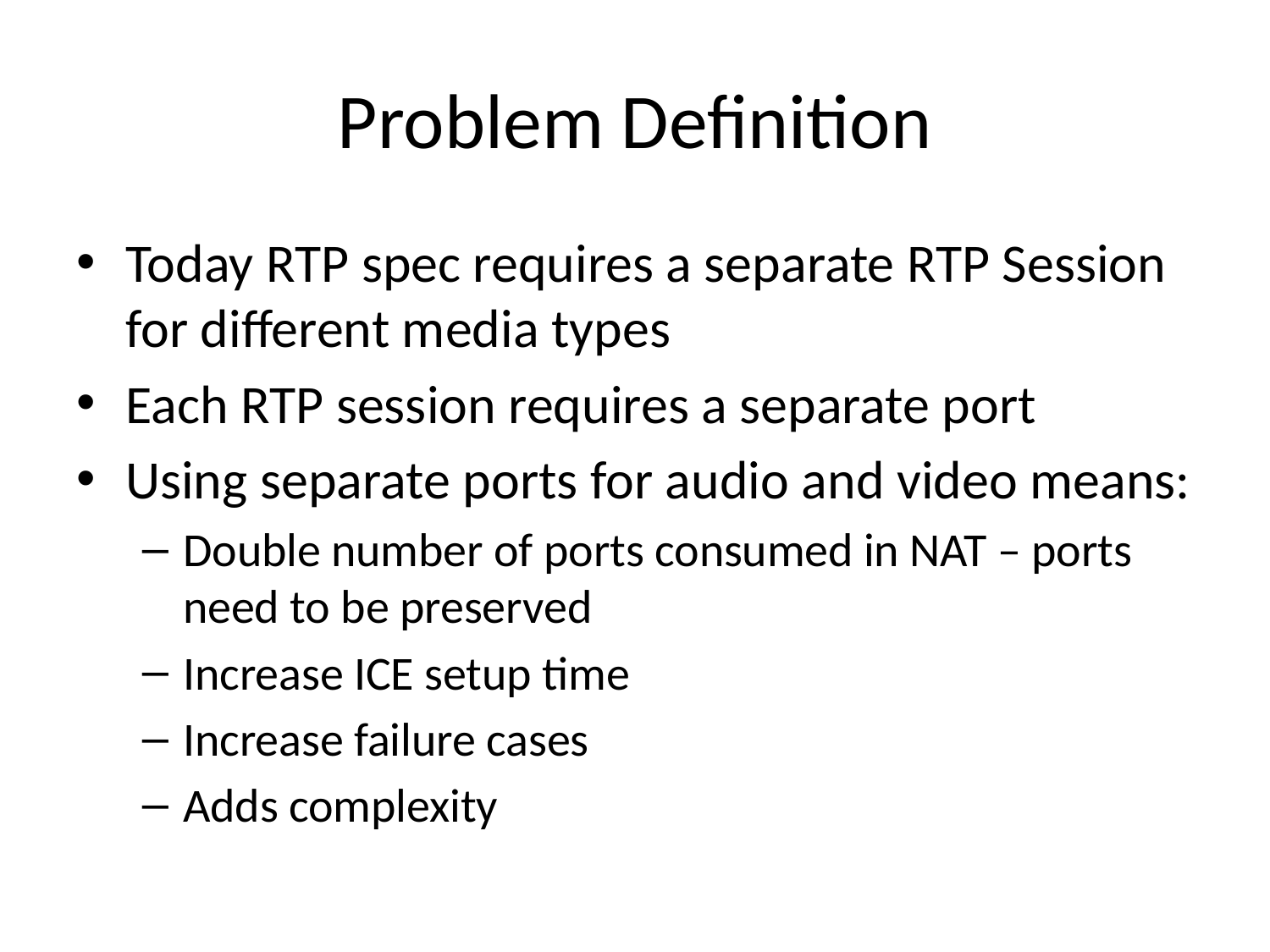

# Problem Definition
Today RTP spec requires a separate RTP Session for different media types
Each RTP session requires a separate port
Using separate ports for audio and video means:
Double number of ports consumed in NAT – ports need to be preserved
Increase ICE setup time
Increase failure cases
Adds complexity